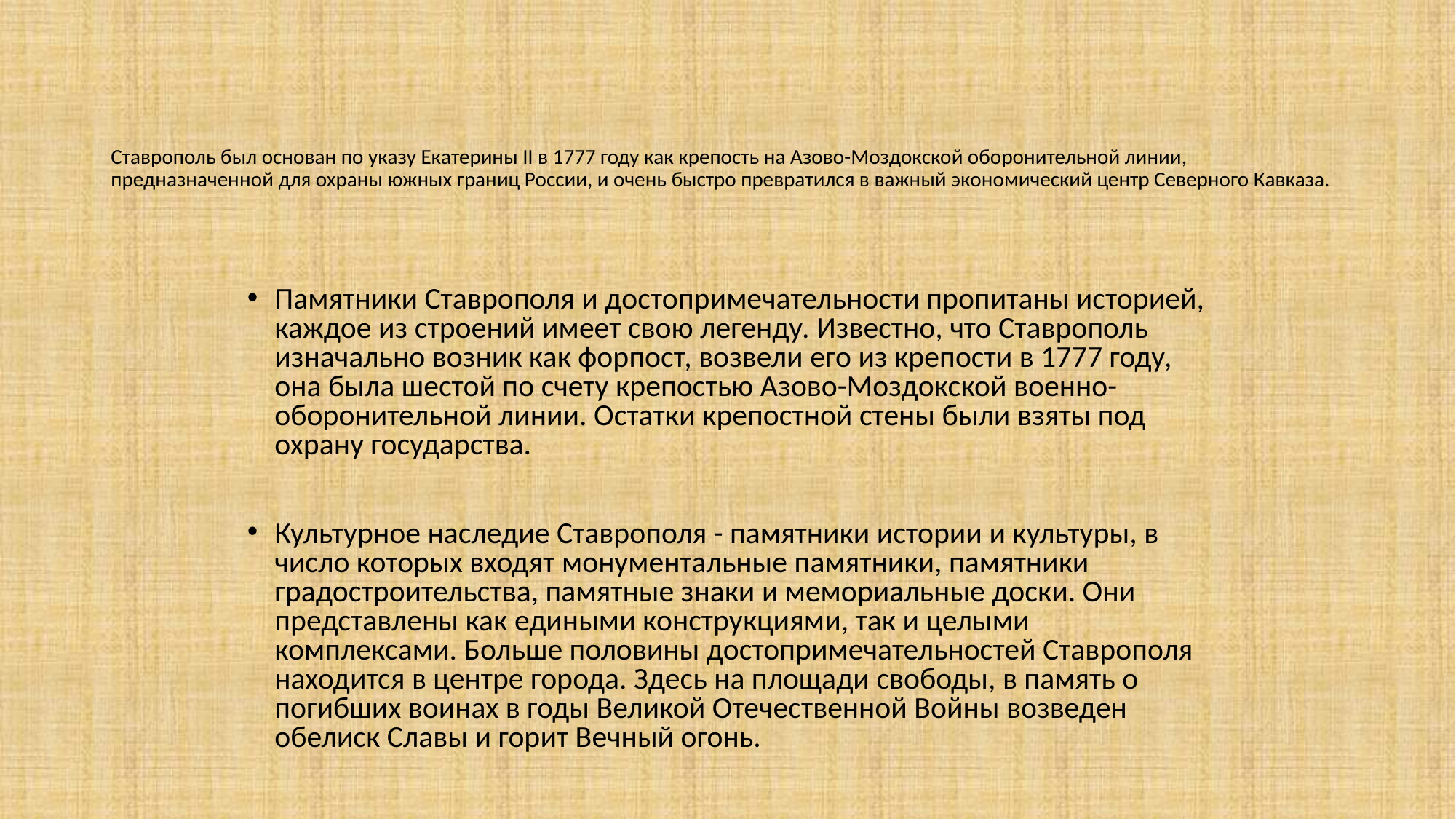

# Ставрополь был основан по указу Екатерины II в 1777 году как крепость на Азово-Моздокской оборонительной линии, предназначенной для охраны южных границ России, и очень быстро превратился в важный экономический центр Северного Кавказа.
Памятники Ставрополя и достопримечательности пропитаны историей, каждое из строений имеет свою легенду. Известно, что Ставрополь изначально возник как форпост, возвели его из крепости в 1777 году, она была шестой по счету крепостью Азово-Моздокской военно-оборонительной линии. Остатки крепостной стены были взяты под охрану государства.

Культурное наследие Ставрополя - памятники истории и культуры, в число которых входят монументальные памятники, памятники градостроительства, памятные знаки и мемориальные доски. Они представлены как едиными конструкциями, так и целыми комплексами. Больше половины достопримечательностей Ставрополя находится в центре города. Здесь на площади свободы, в память о погибших воинах в годы Великой Отечественной Войны возведен обелиск Славы и горит Вечный огонь.